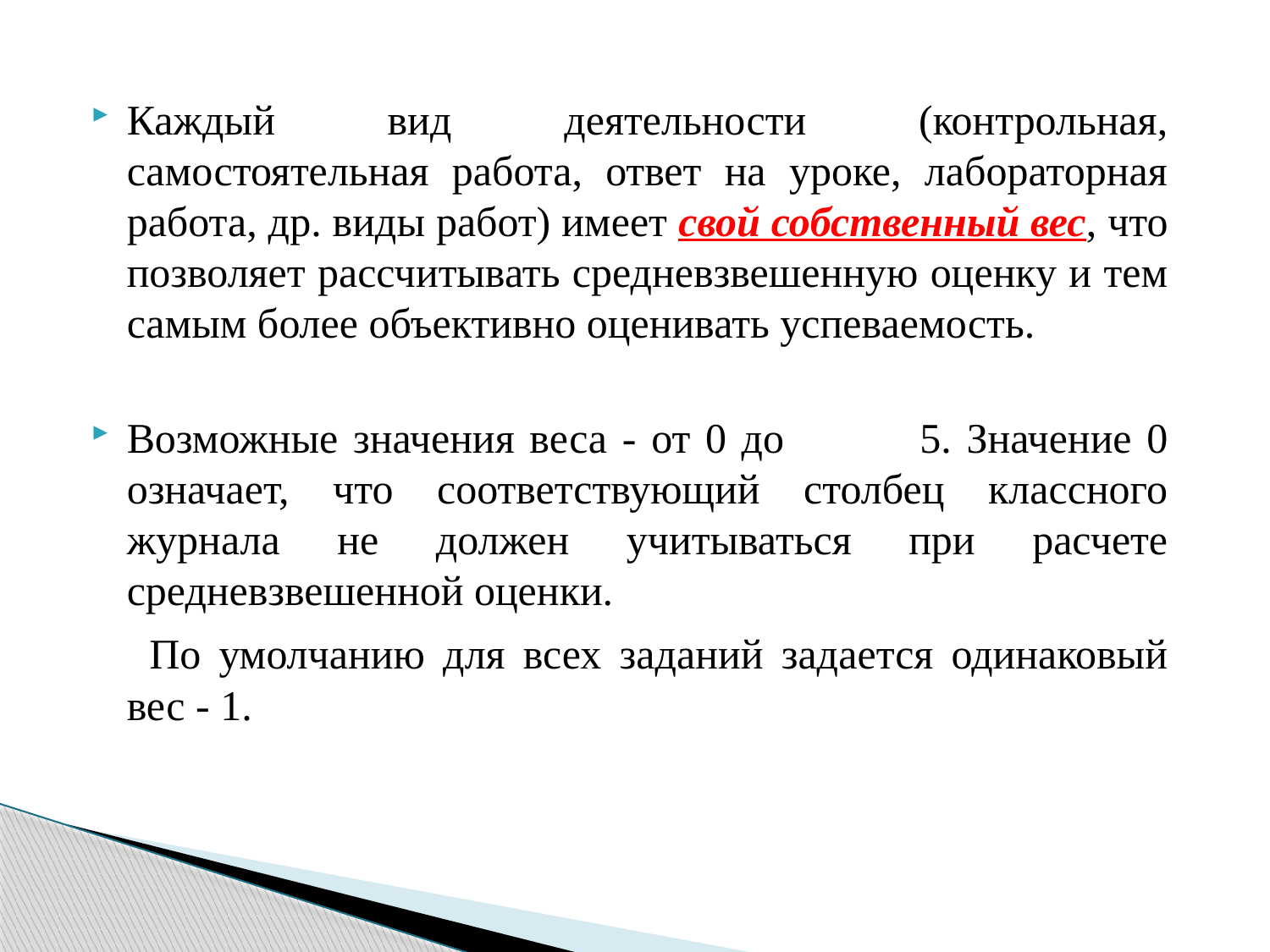

Каждый вид деятельности (контрольная, самостоятельная работа, ответ на уроке, лабораторная работа, др. виды работ) имеет свой собственный вес, что позволяет рассчитывать средневзвешенную оценку и тем самым более объективно оценивать успеваемость.

Возможные значения веса - от 0 до 	5. Значение 0 означает, что соответствующий столбец классного журнала не должен учитываться при расчете средневзвешенной оценки.
   По умолчанию для всех заданий задается одинаковый вес - 1.